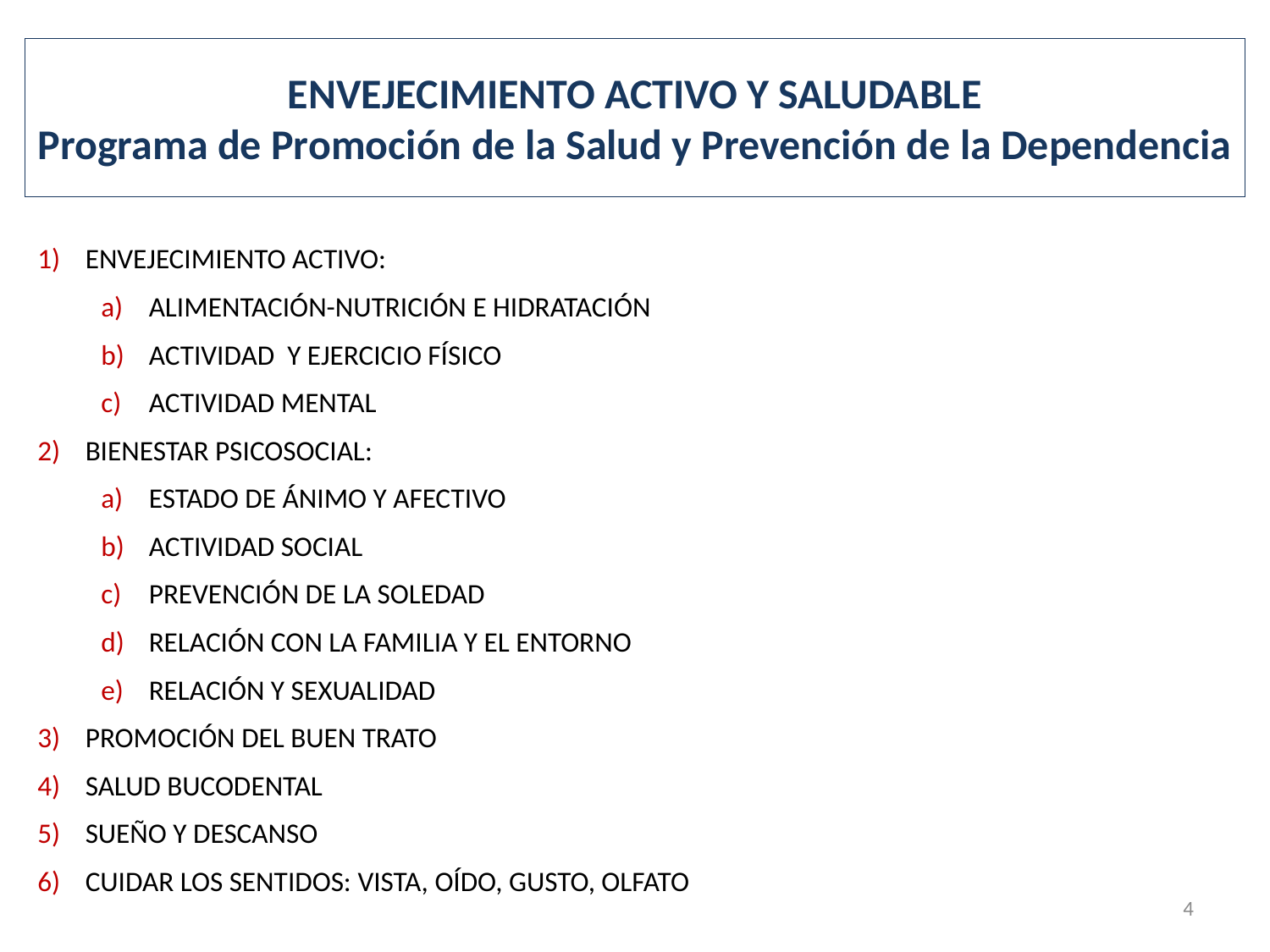

# ENVEJECIMIENTO ACTIVO Y SALUDABLE Programa de Promoción de la Salud y Prevención de la Dependencia
ENVEJECIMIENTO ACTIVO:
ALIMENTACIÓN-NUTRICIÓN E HIDRATACIÓN
ACTIVIDAD  Y EJERCICIO FÍSICO
ACTIVIDAD MENTAL
BIENESTAR PSICOSOCIAL:
ESTADO DE ÁNIMO Y AFECTIVO
ACTIVIDAD SOCIAL
PREVENCIÓN DE LA SOLEDAD
RELACIÓN CON LA FAMILIA Y EL ENTORNO
RELACIÓN Y SEXUALIDAD
PROMOCIÓN DEL BUEN TRATO
SALUD BUCODENTAL
SUEÑO Y DESCANSO
CUIDAR LOS SENTIDOS: VISTA, OÍDO, GUSTO, OLFATO
4